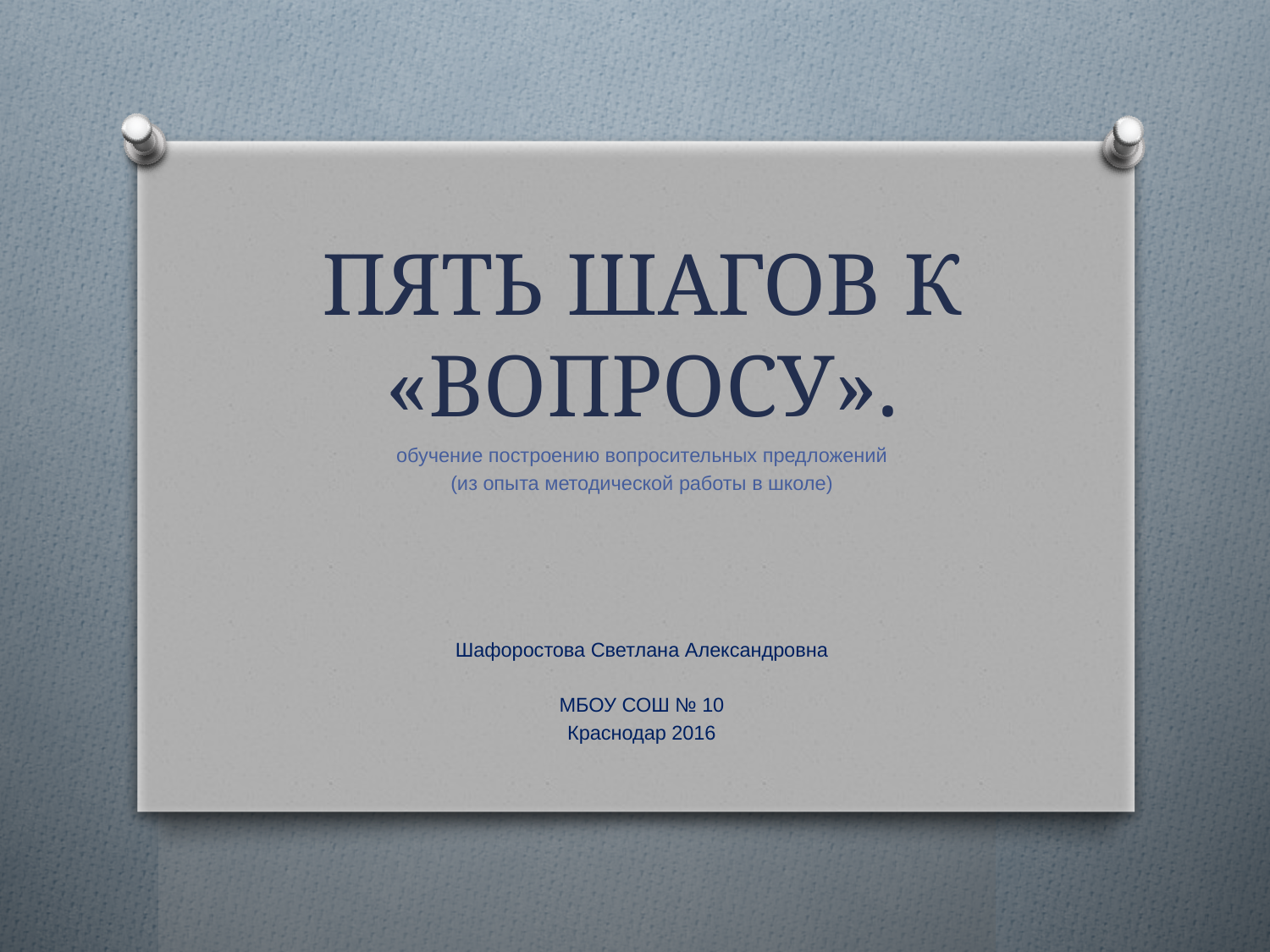

# ПЯТЬ ШАГОВ К «ВОПРОСУ».
обучение построению вопросительных предложений
(из опыта методической работы в школе)

Шафоростова Светлана Александровна

МБОУ СОШ № 10
Краснодар 2016